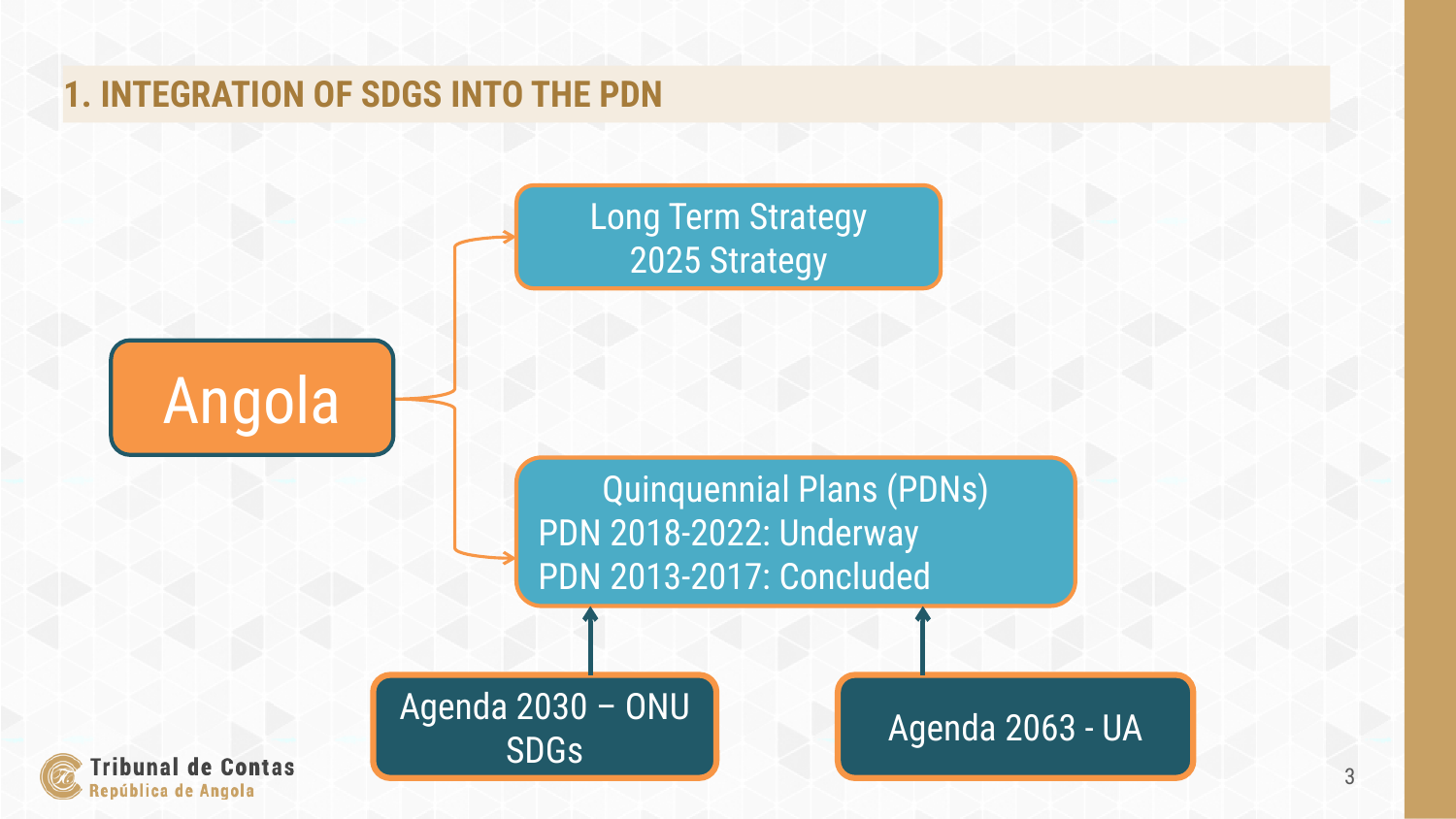

# 1. INTEGRATION OF SDGS INTO THE PDN
Long Term Strategy
2025 Strategy

Angola
Quinquennial Plans (PDNs)
PDN 2018-2022: Underway
PDN 2013-2017: Concluded
Agenda 2030 – ONU
SDGs
Agenda 2063 - UA
3